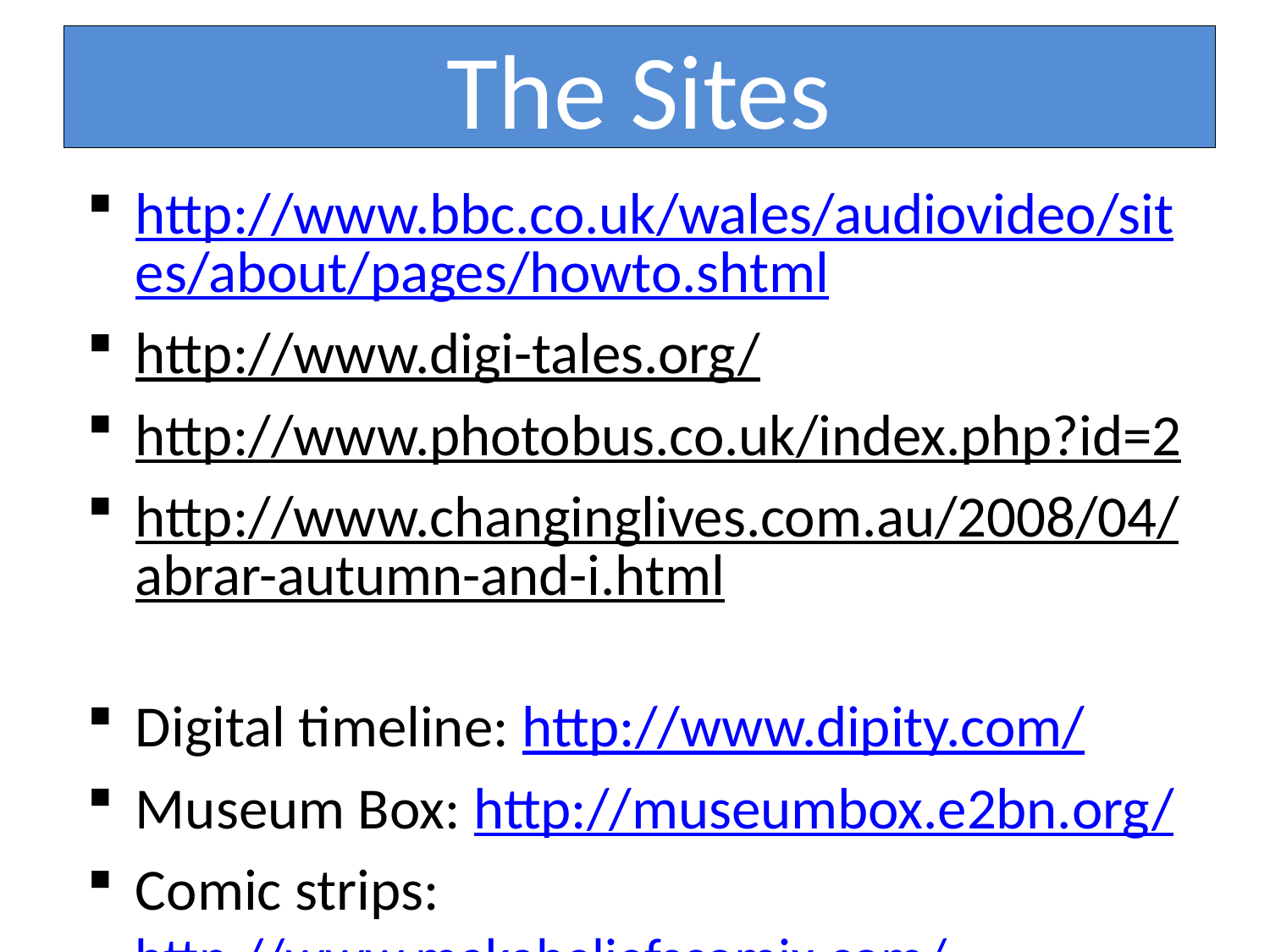

# The Sites
http://www.bbc.co.uk/wales/audiovideo/sites/about/pages/howto.shtml
http://www.digi-tales.org/
http://www.photobus.co.uk/index.php?id=2
http://www.changinglives.com.au/2008/04/abrar-autumn-and-i.html
Digital timeline: http://www.dipity.com/
Museum Box: http://museumbox.e2bn.org/
Comic strips: http://www.makebeliefscomix.com/